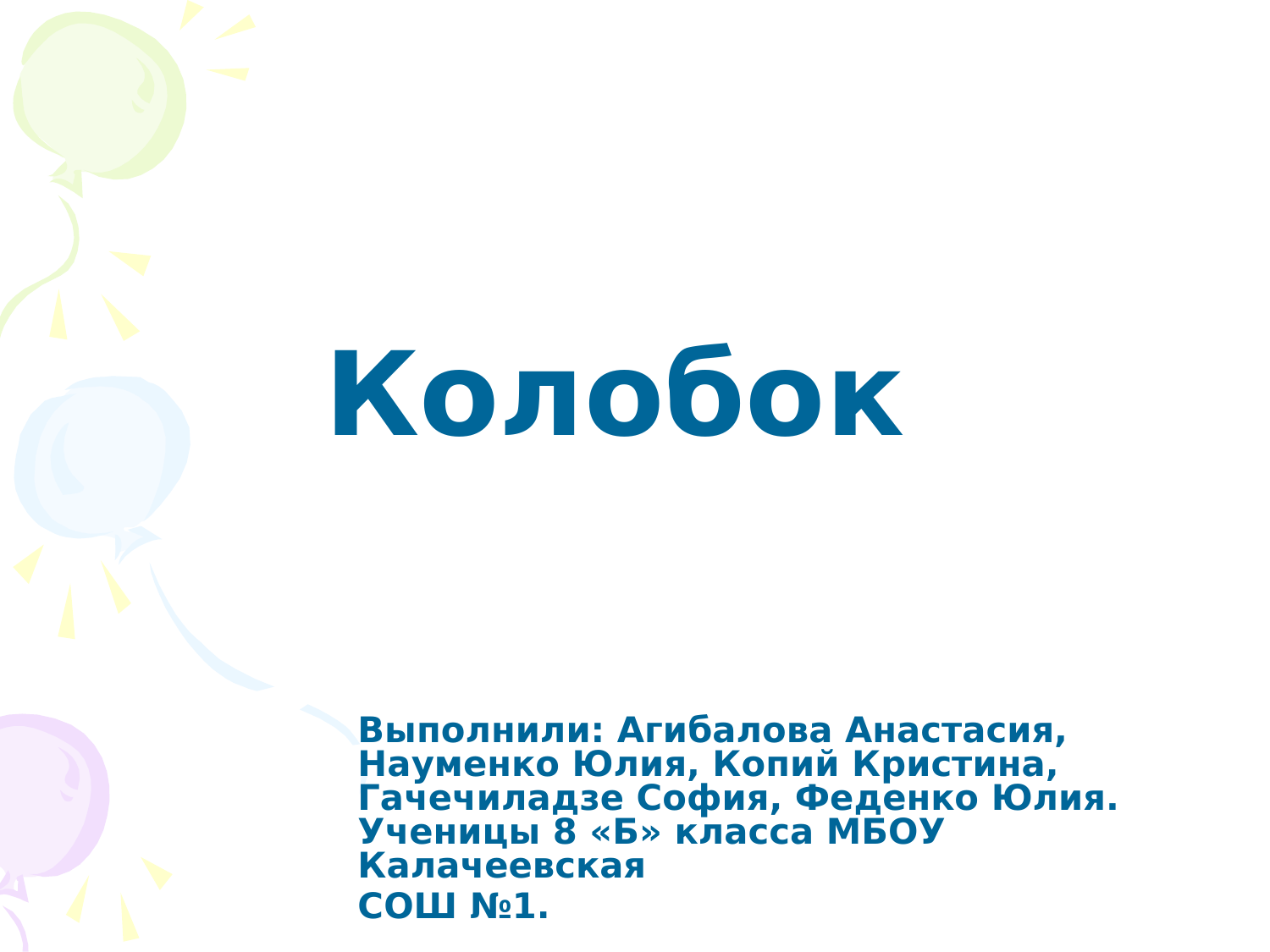

Колобок
Выполнили: Агибалова Анастасия, Науменко Юлия, Копий Кристина, Гачечиладзе София, Феденко Юлия.
Ученицы 8 «Б» класса МБОУ Калачеевская
СОШ №1.